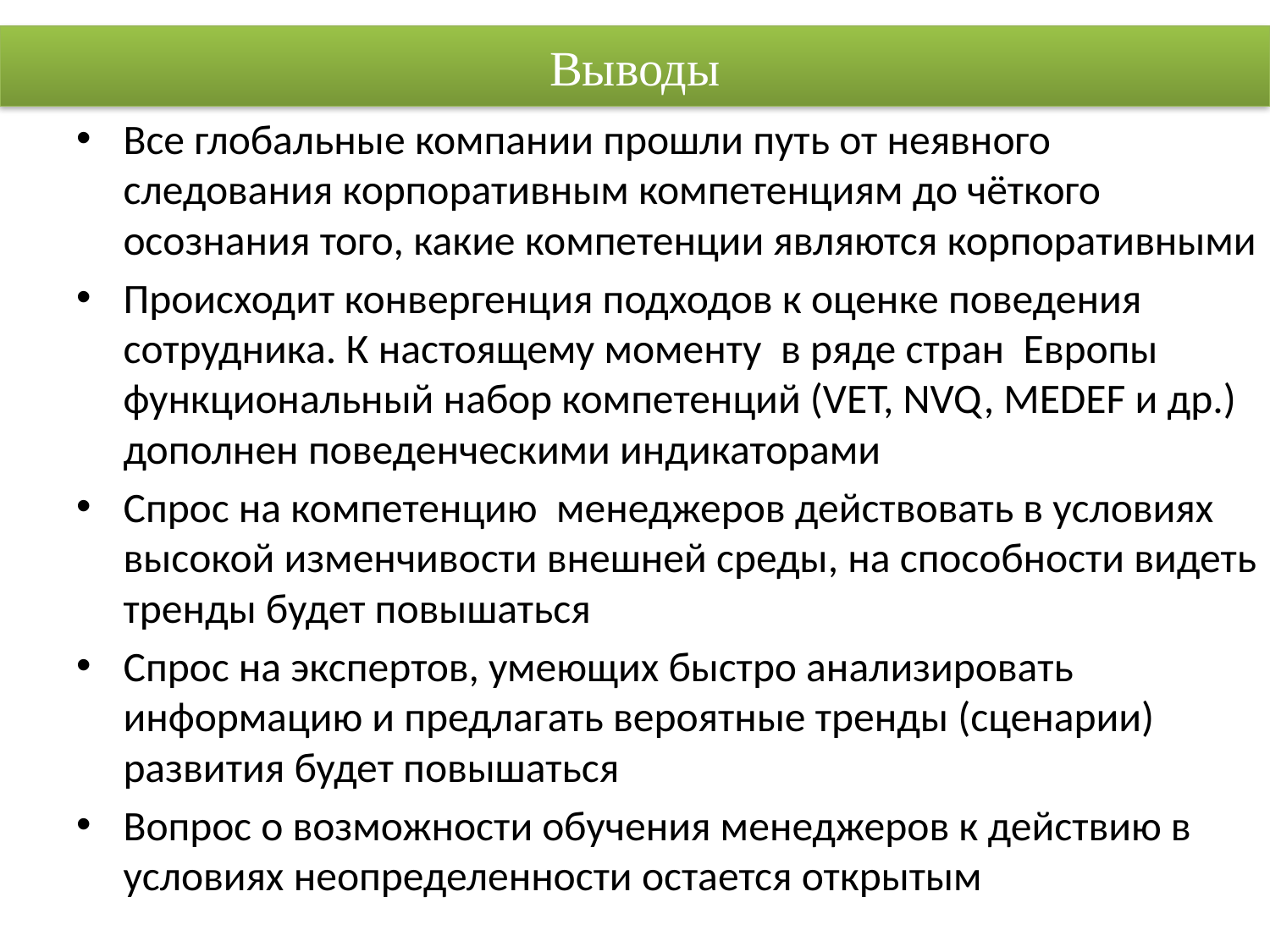

Выводы
Все глобальные компании прошли путь от неявного следования корпоративным компетенциям до чёткого осознания того, какие компетенции являются корпоративными
Происходит конвергенция подходов к оценке поведения сотрудника. К настоящему моменту  в ряде стран  Европы функциональный набор компетенций (VET, NVQ, MEDEF и др.) дополнен поведенческими индикаторами
Спрос на компетенцию  менеджеров действовать в условиях высокой изменчивости внешней среды, на способности видеть тренды будет повышаться
Спрос на экспертов, умеющих быстро анализировать информацию и предлагать вероятные тренды (сценарии) развития будет повышаться
Вопрос о возможности обучения менеджеров к действию в условиях неопределенности остается открытым